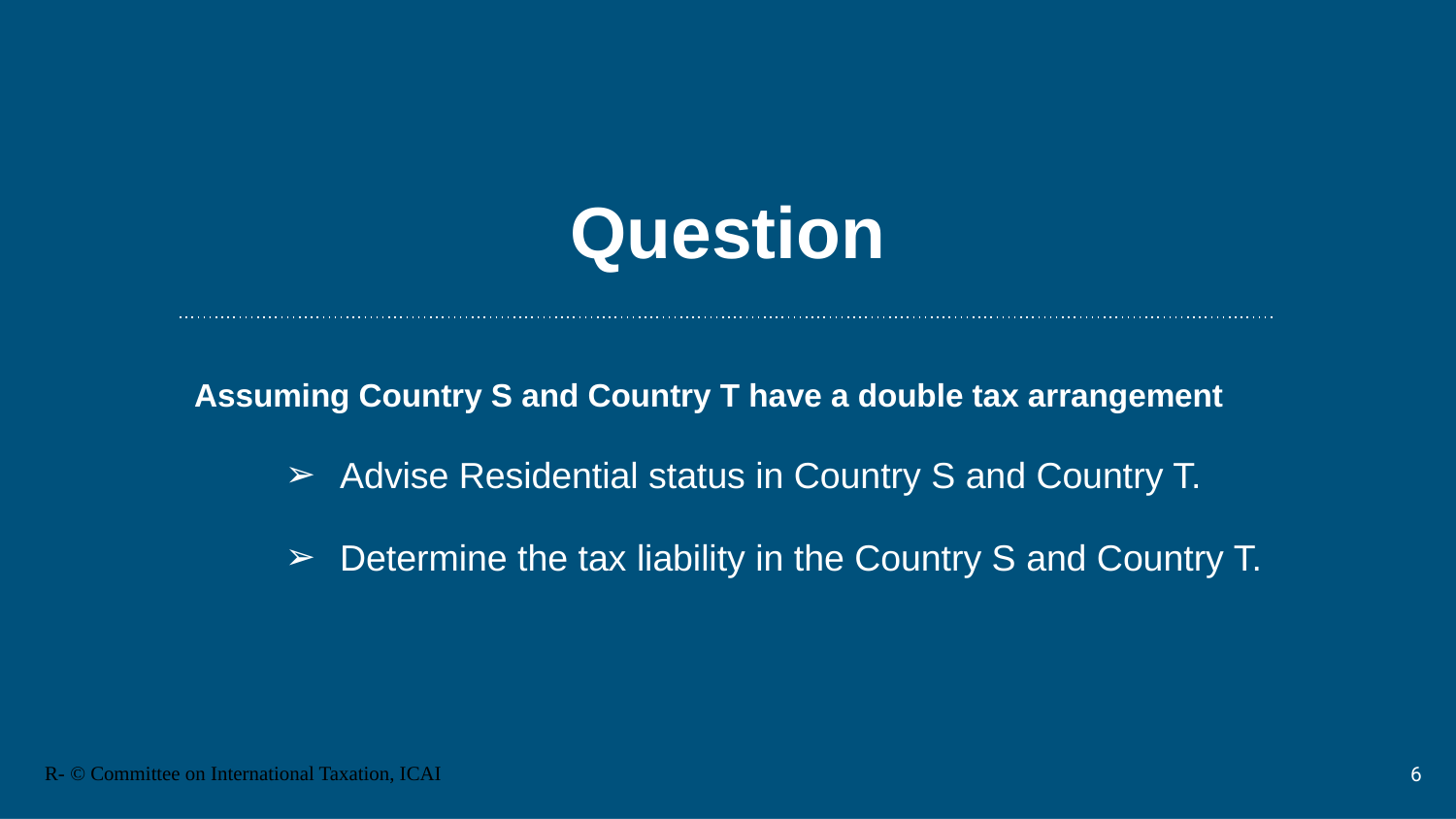

# Question
Assuming Country S and Country T have a double tax arrangement
Advise Residential status in Country S and Country T.
Determine the tax liability in the Country S and Country T.
6
R- © Committee on International Taxation, ICAI